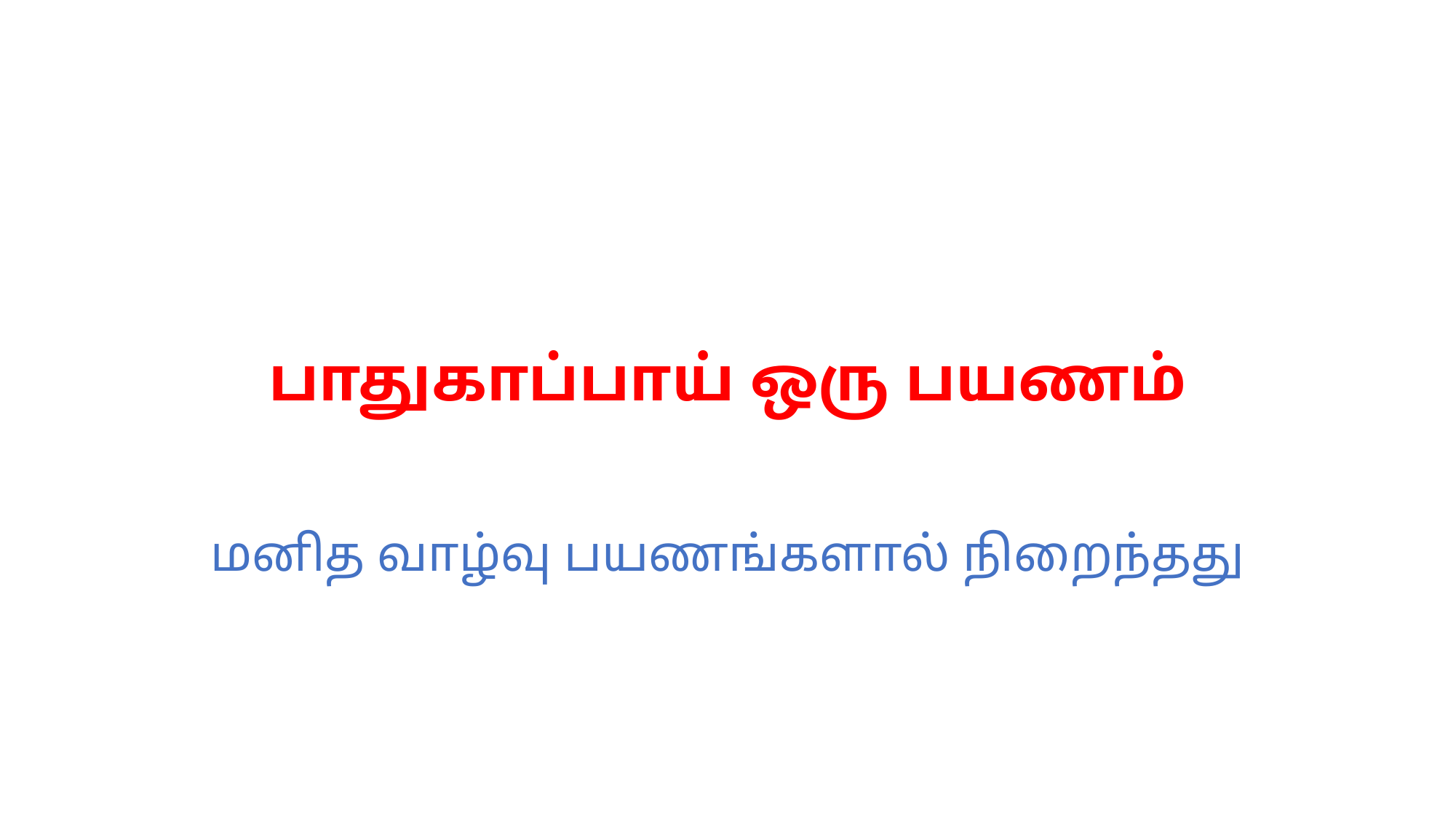

# பாதுகாப்பாய் ஒரு பயணம்
மனித வாழ்வு பயணங்களால் நிறைந்தது